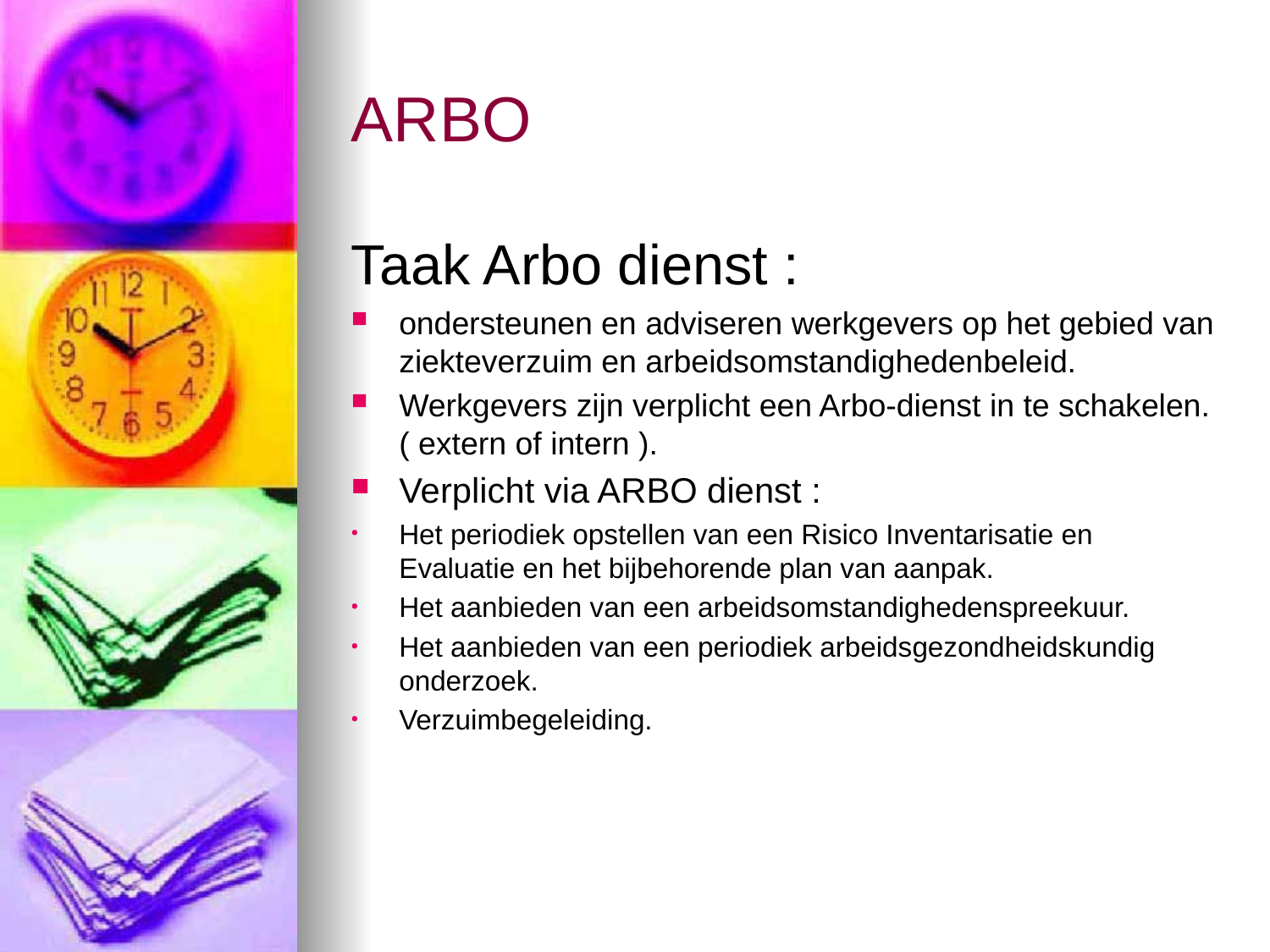

# ARBO
Taak Arbo dienst :
ondersteunen en adviseren werkgevers op het gebied van ziekteverzuim en arbeidsomstandighedenbeleid.
Werkgevers zijn verplicht een Arbo-dienst in te schakelen. ( extern of intern ).
Verplicht via ARBO dienst :
Het periodiek opstellen van een Risico Inventarisatie en Evaluatie en het bijbehorende plan van aanpak.
Het aanbieden van een arbeidsomstandighedenspreekuur.
Het aanbieden van een periodiek arbeidsgezondheidskundig onderzoek.
Verzuimbegeleiding.